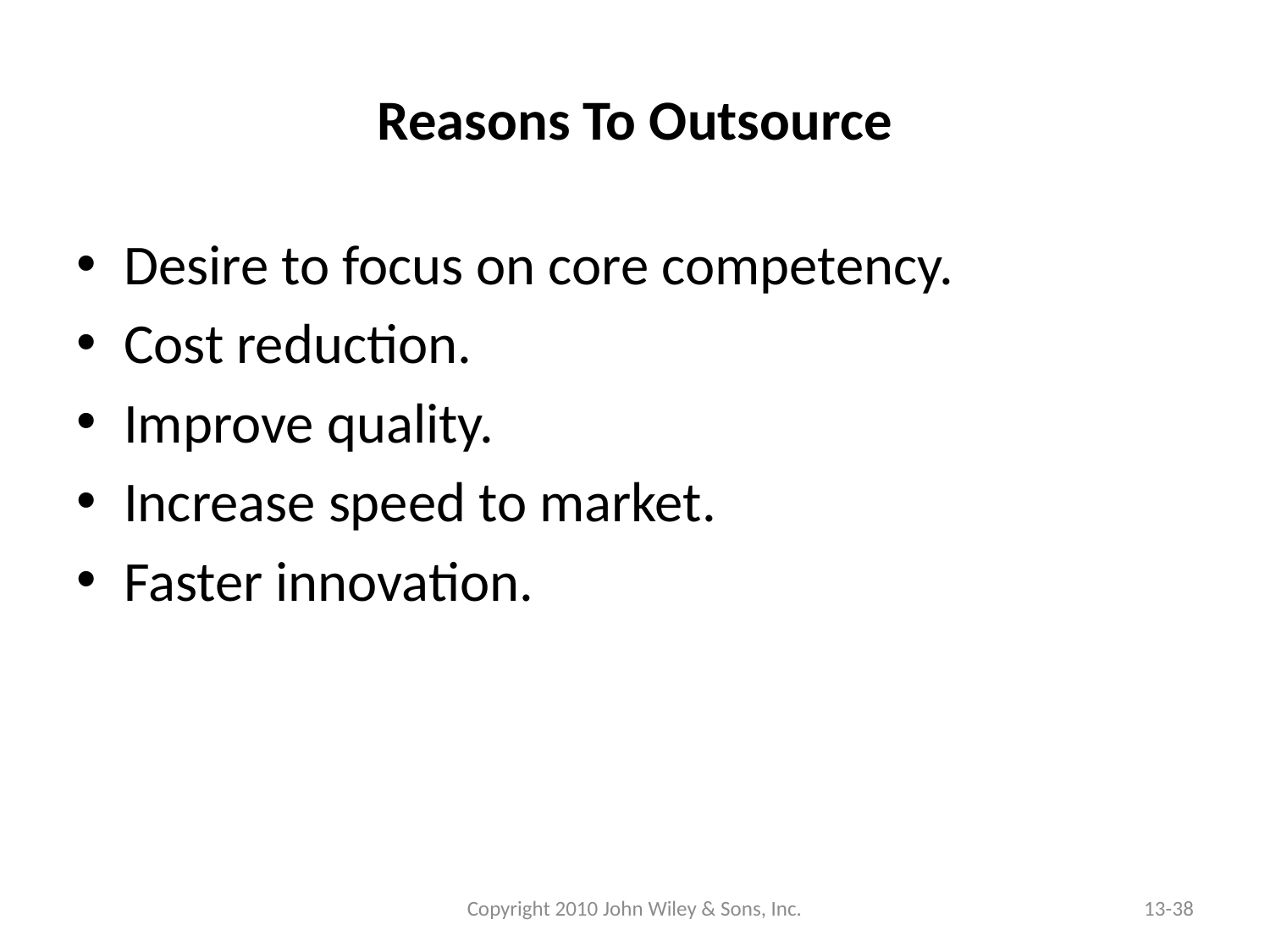

# Reasons To Outsource
Desire to focus on core competency.
Cost reduction.
Improve quality.
Increase speed to market.
Faster innovation.
Copyright 2010 John Wiley & Sons, Inc.
13-38